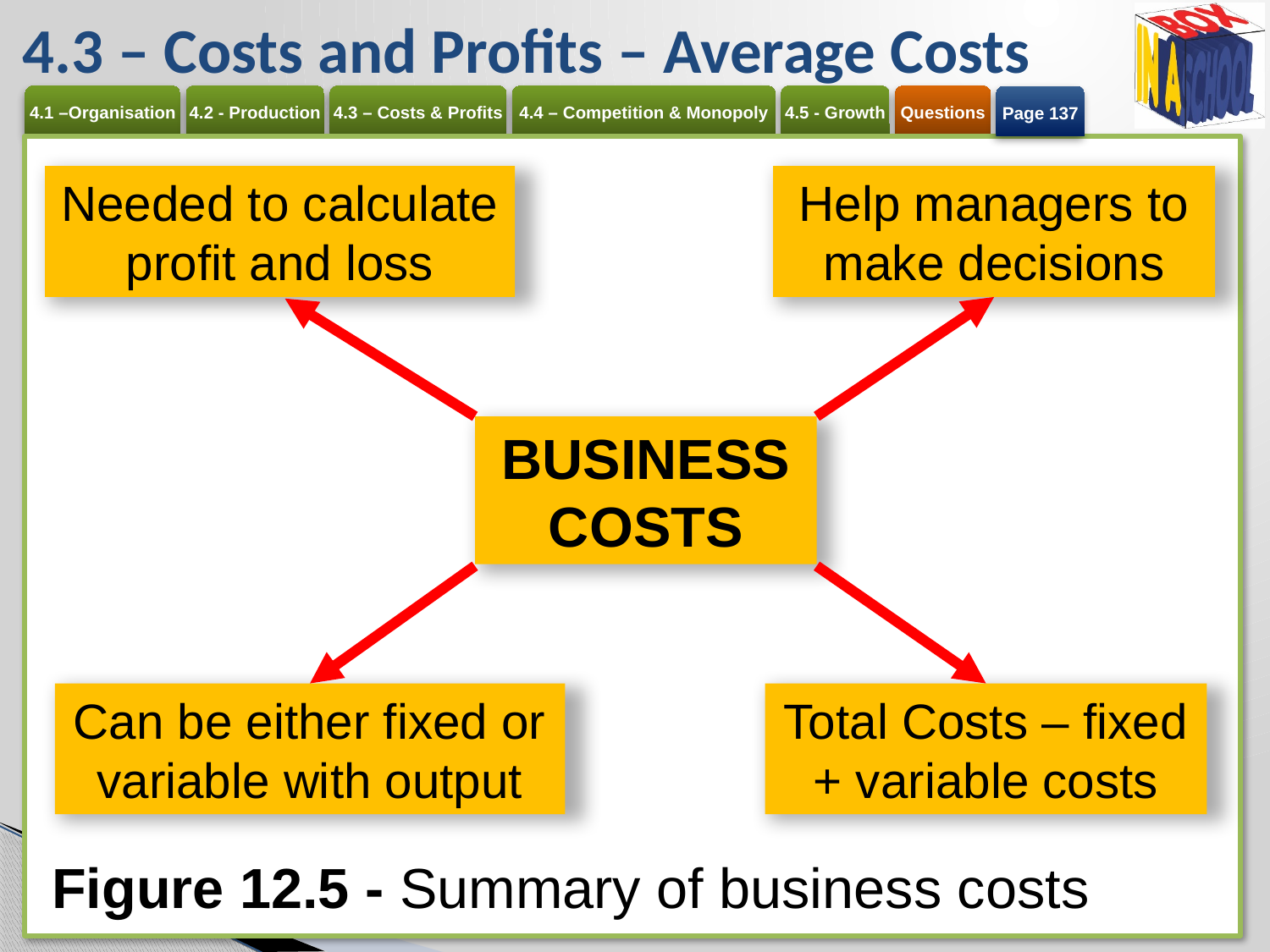

# 4.3 – Costs and Profits – Average Costs
Page 137
Needed to calculate profit and loss
Help managers to make decisions
BUSINESS COSTS
Can be either fixed or variable with output
Total Costs – fixed + variable costs
Figure 12.5 - Summary of business costs